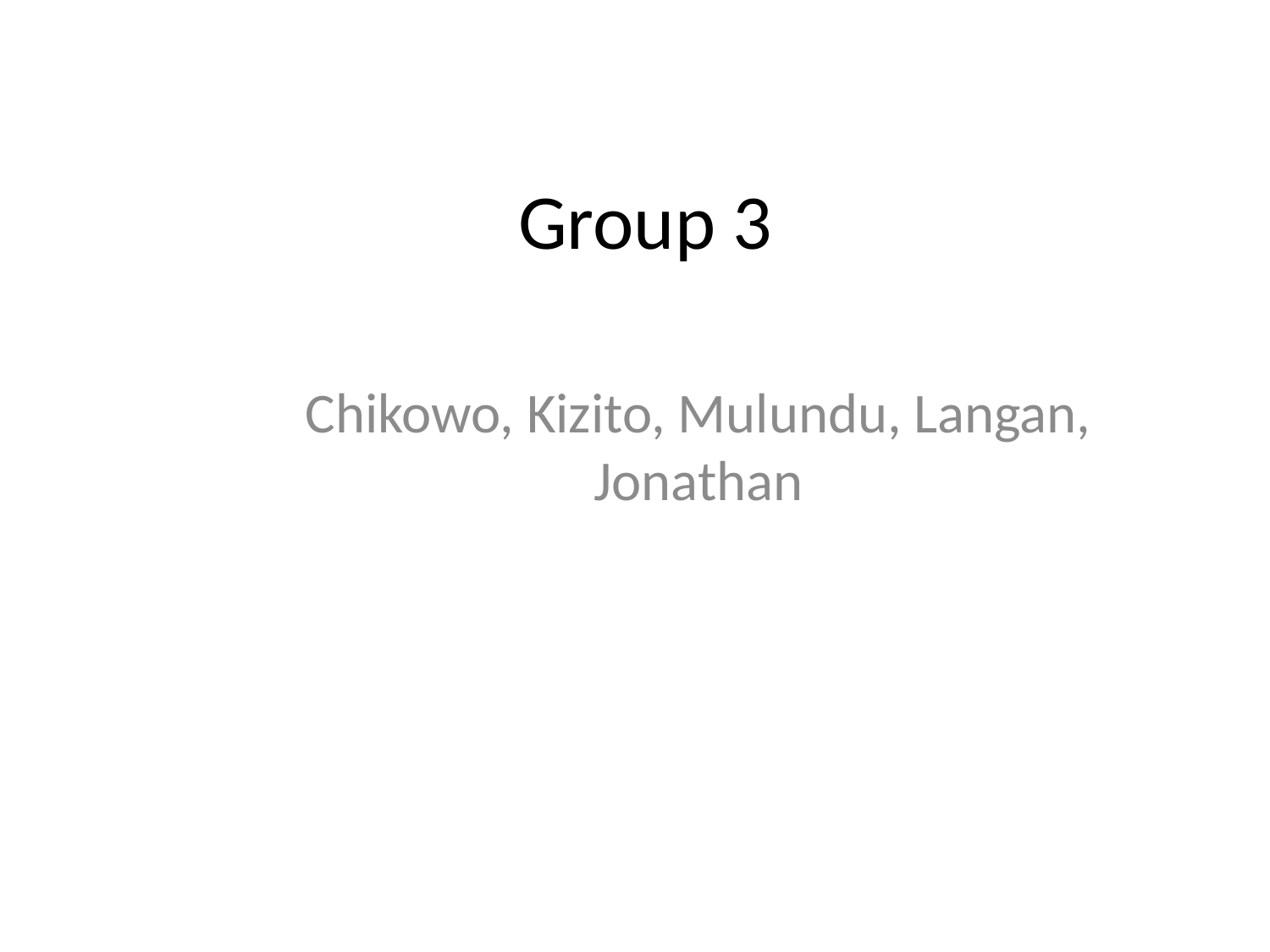

# Group 3
Chikowo, Kizito, Mulundu, Langan, Jonathan